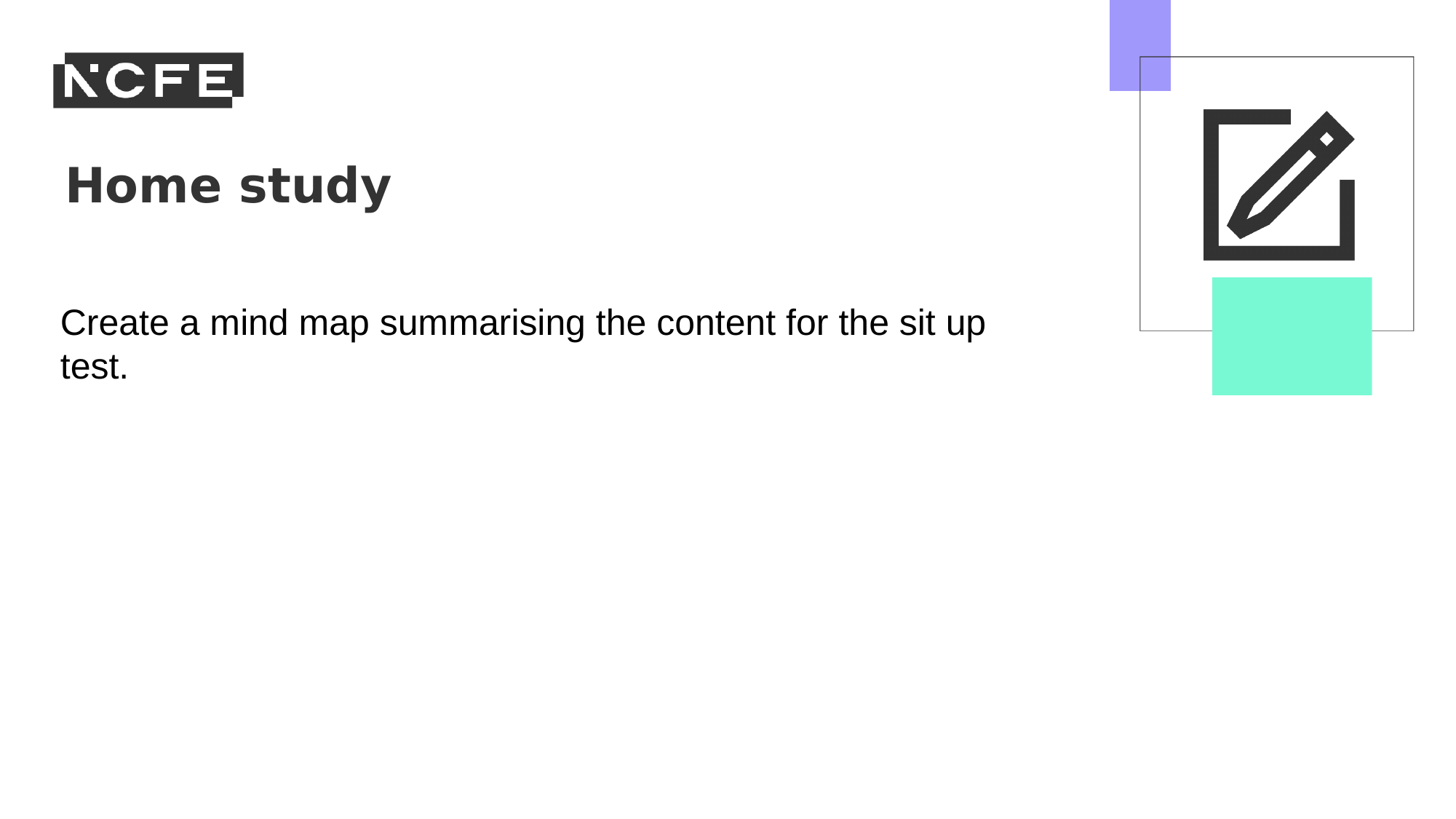

Create a mind map summarising the content for the sit up test.